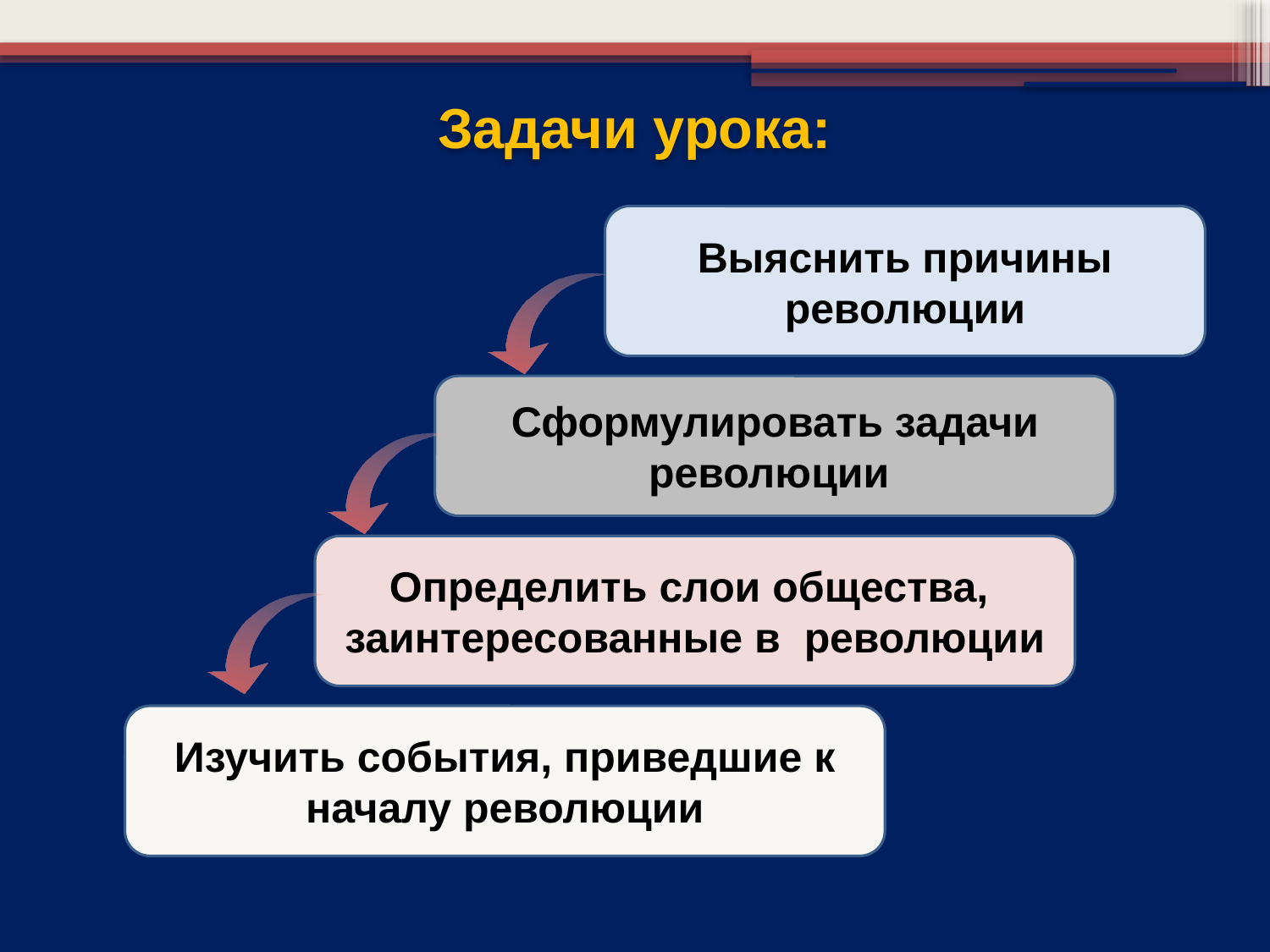

Задачи урока:
Выяснить причины революции

Сформулировать задачи революции

Определить слои общества,
заинтересованные в  революции

Изучить события, приведшие к началу революции